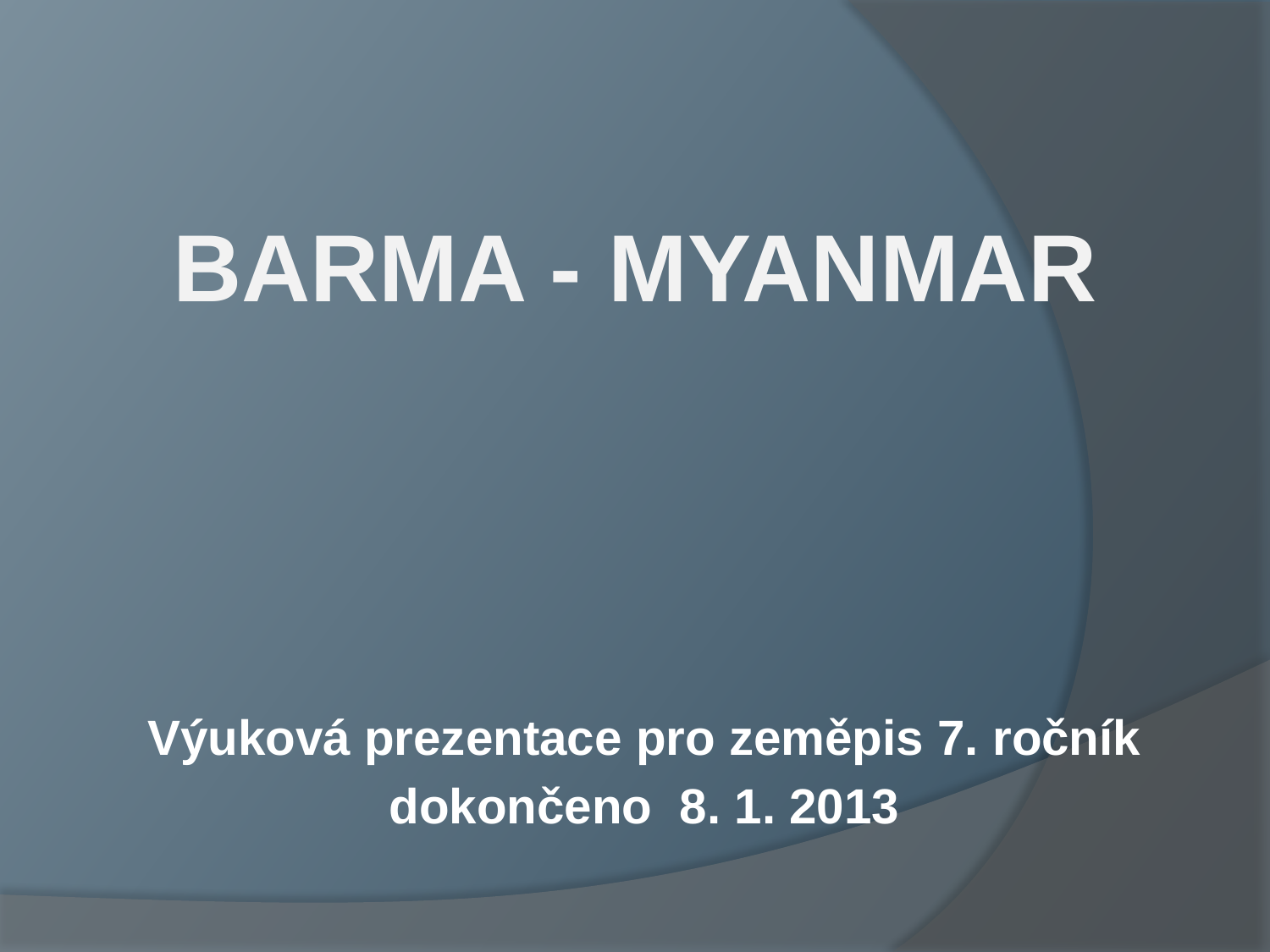

# BARMA - MYANMAR
Výuková prezentace pro zeměpis 7. ročník
dokončeno  8. 1. 2013